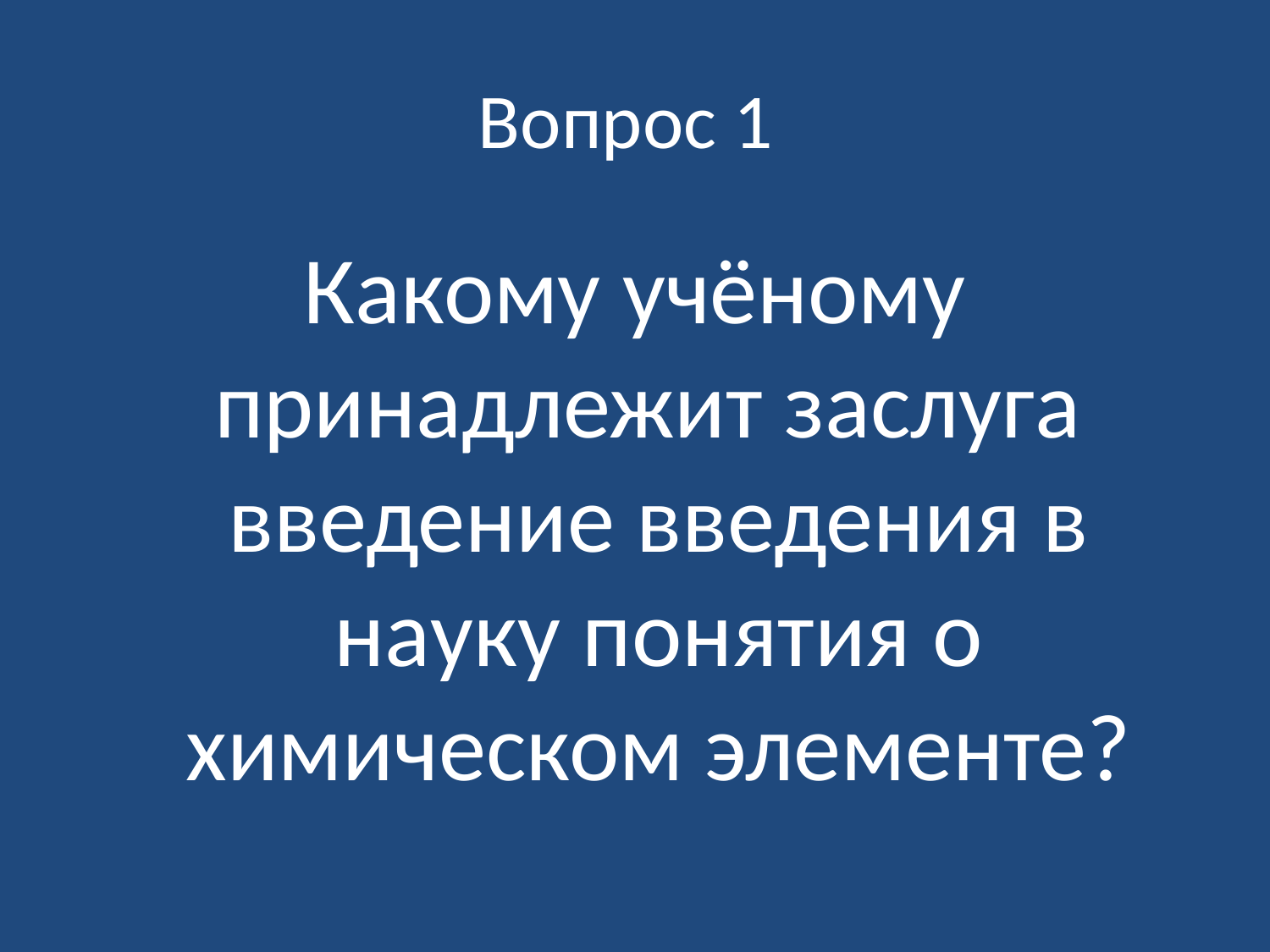

# Вопрос 1
Какому учёному принадлежит заслуга  введение введения в науку понятия о химическом элементе?